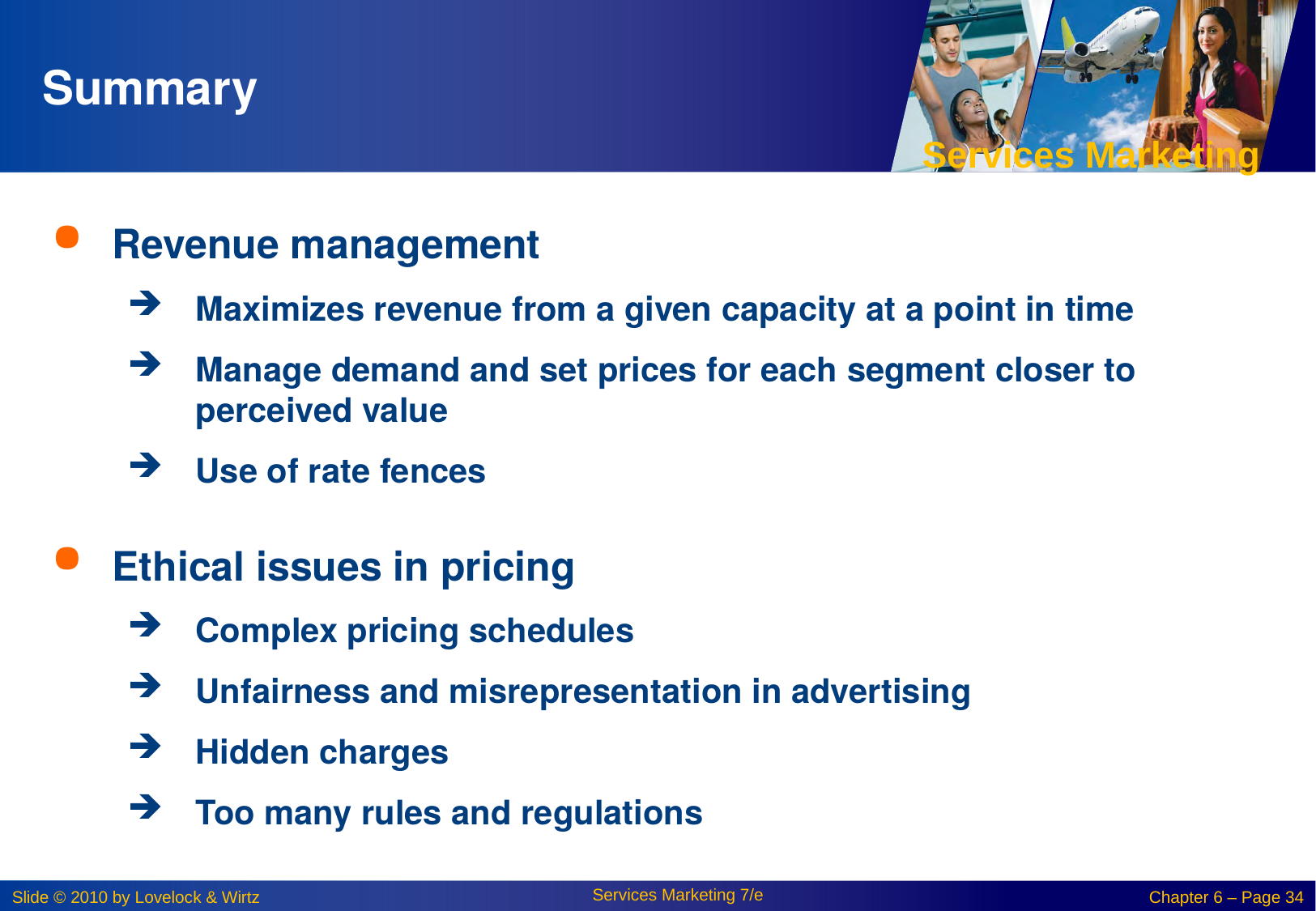

# Summary
Revenue management
Maximizes revenue from a given capacity at a point in time
Manage demand and set prices for each segment closer to perceived value
Use of rate fences
Ethical issues in pricing
Complex pricing schedules
Unfairness and misrepresentation in advertising
Hidden charges
Too many rules and regulations